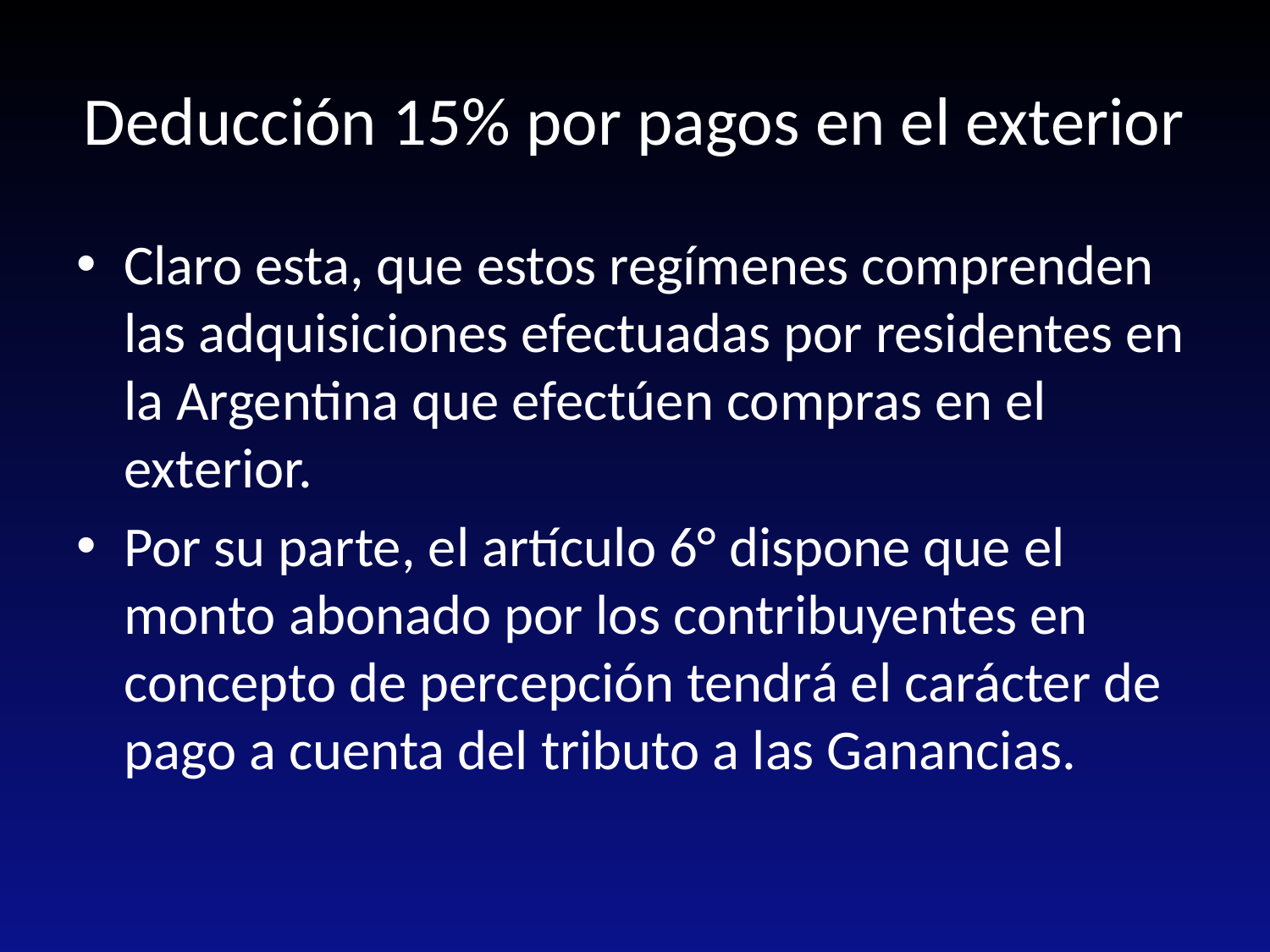

# Deducción 15% por pagos en el exterior
Claro esta, que estos regímenes comprenden las adquisiciones efectuadas por residentes en la Argentina que efectúen compras en el exterior.
Por su parte, el artículo 6° dispone que el monto abonado por los contribuyentes en concepto de percepción tendrá el carácter de pago a cuenta del tributo a las Ganancias.